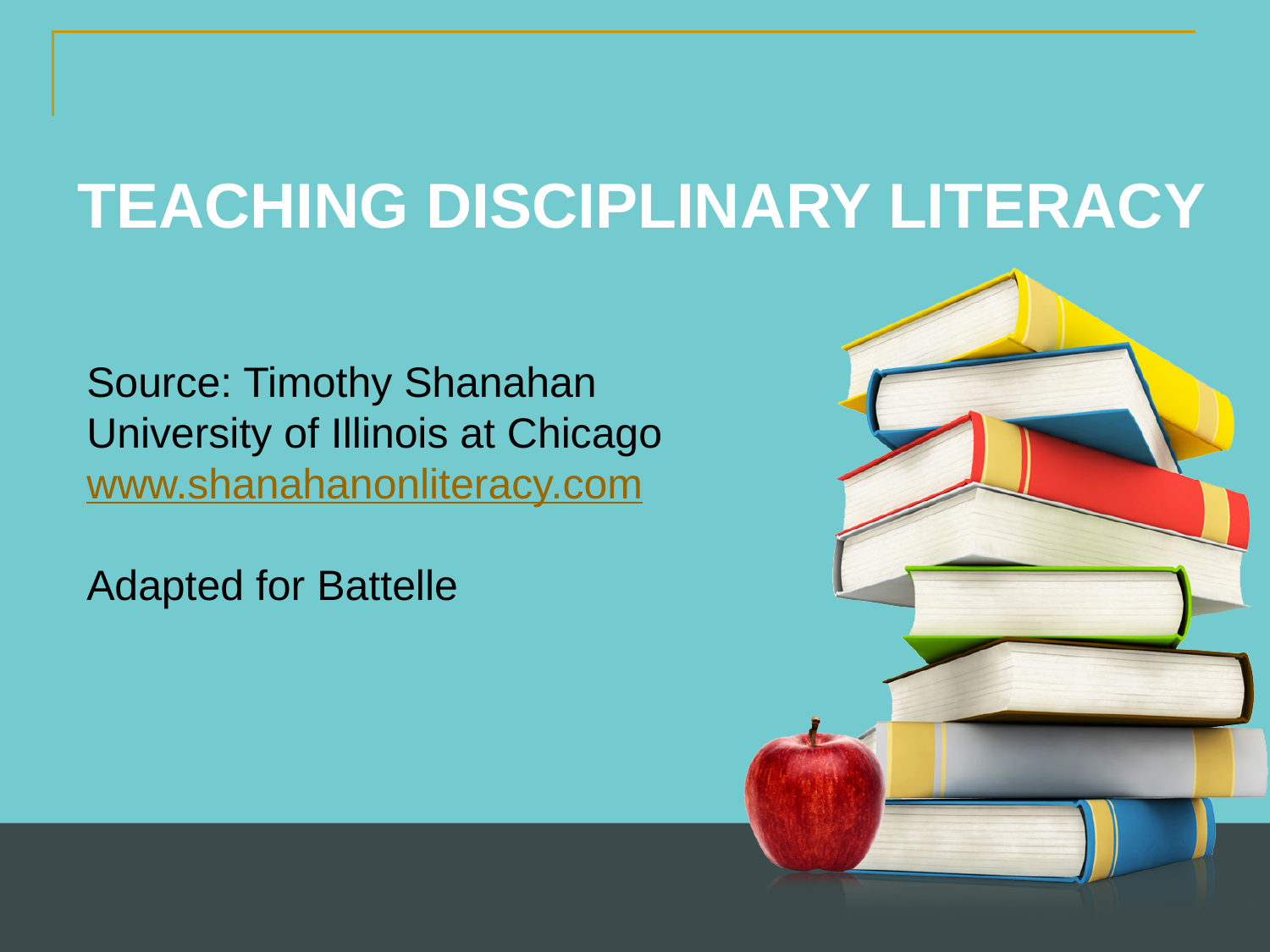

TEACHING DISCIPLINARY LITERACY
Source: Timothy Shanahan
University of Illinois at Chicago
www.shanahanonliteracy.com

Adapted for Battelle